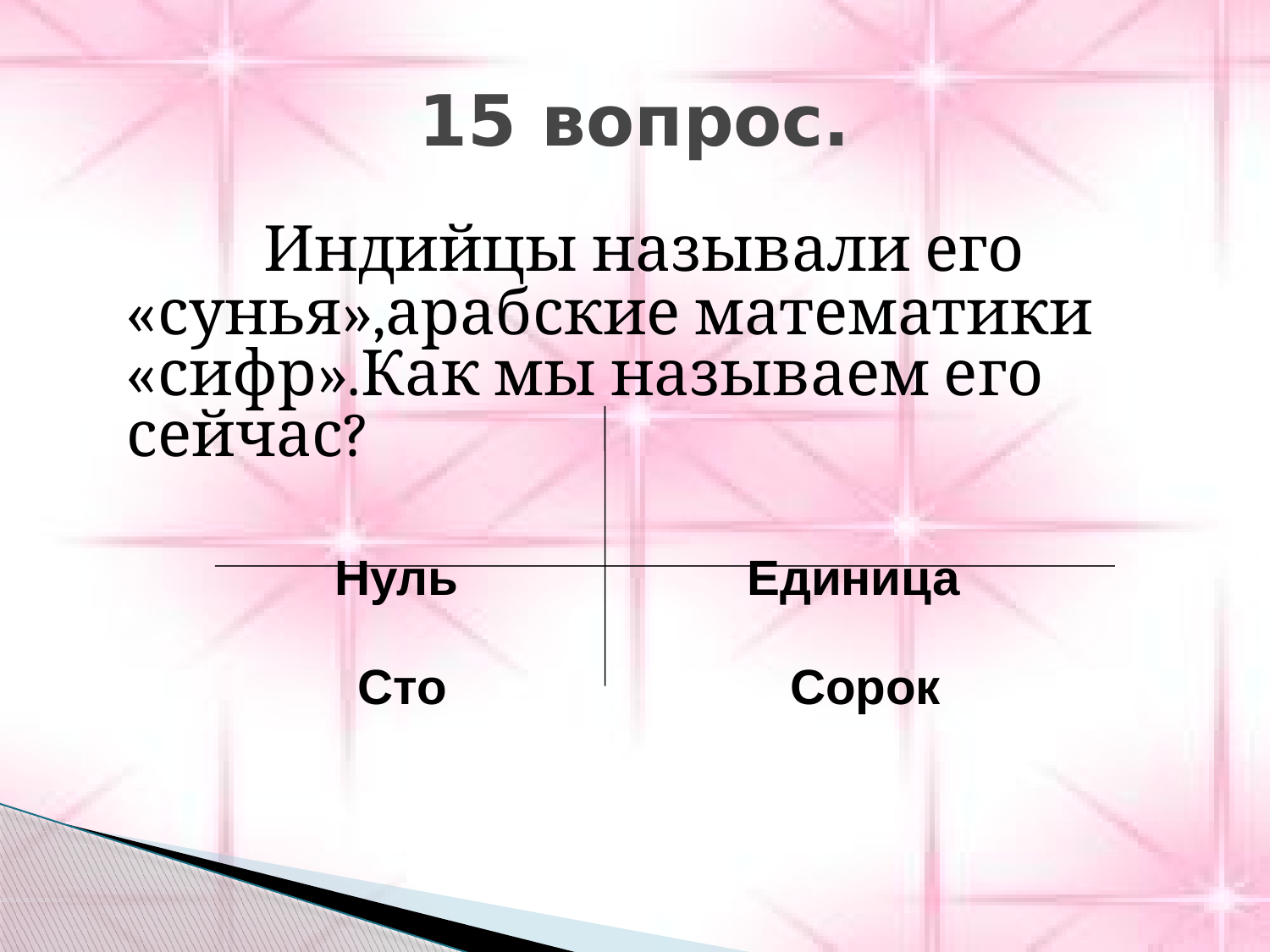

# 15 вопрос.
        Индийцы называли его «сунья»,арабские математики «сифр».Как мы называем его сейчас?

 Нуль                     Единица

 Сто                         Сорок